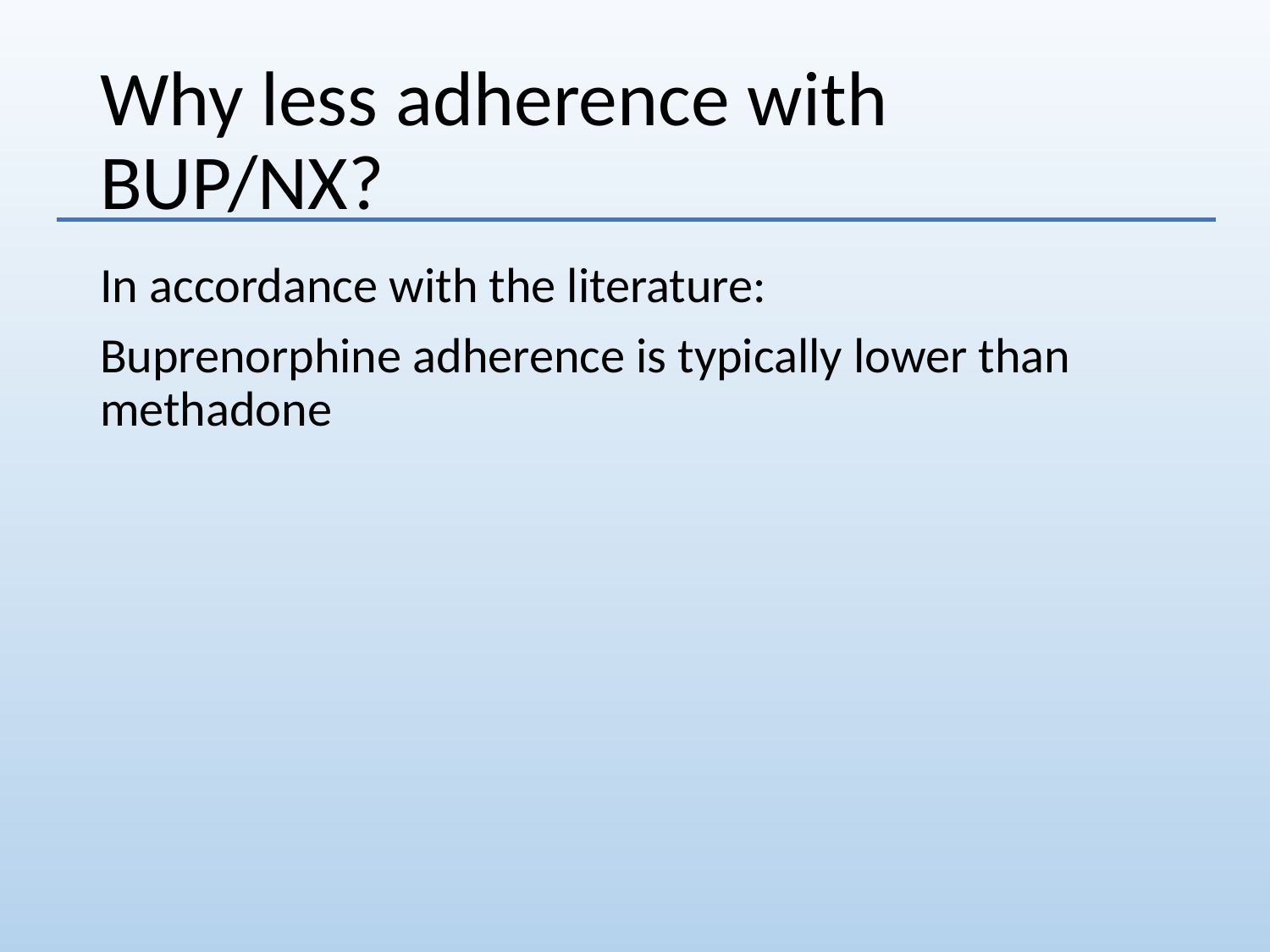

# Why less adherence with BUP/NX?
In accordance with the literature:
Buprenorphine adherence is typically lower than methadone